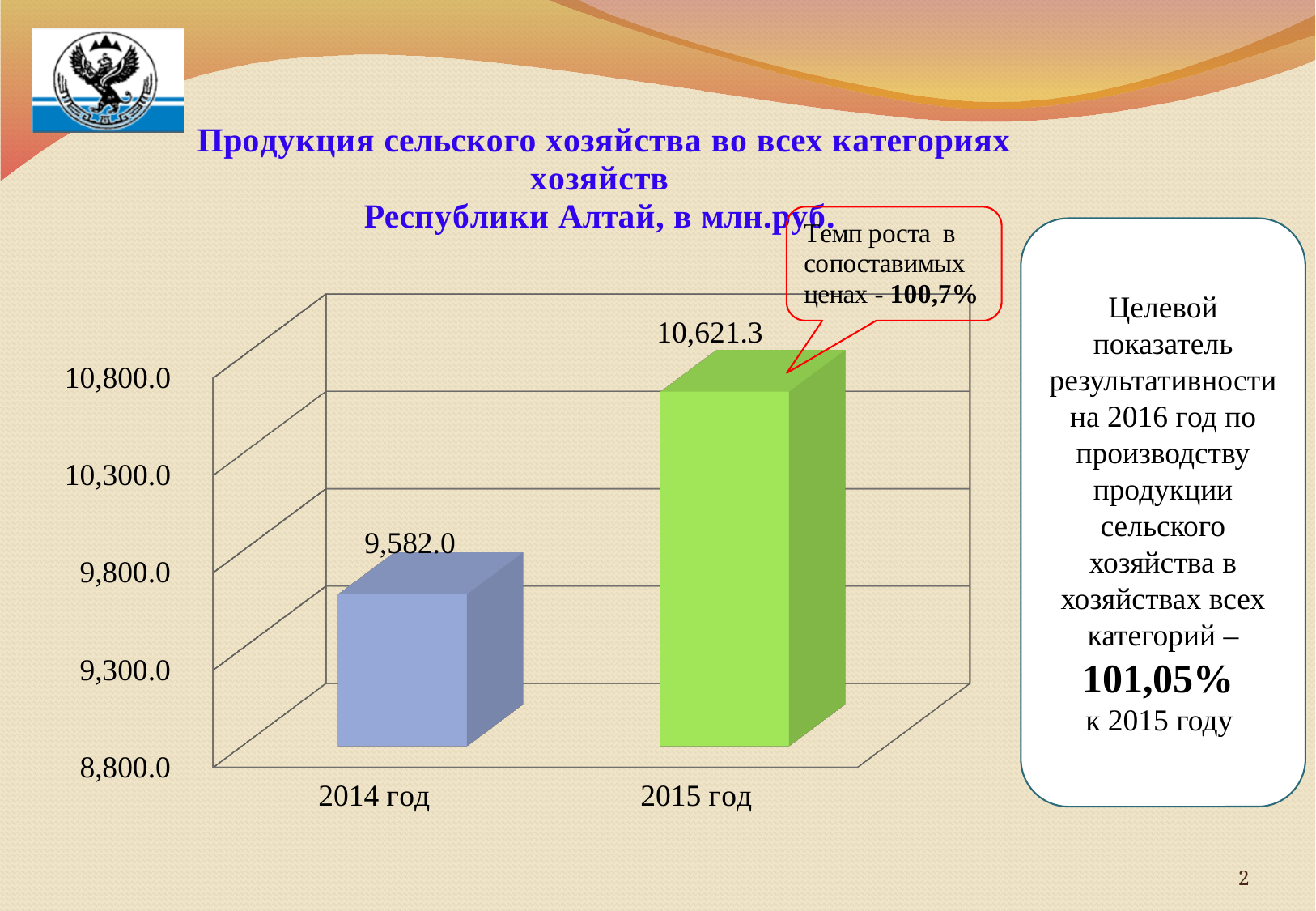

[unsupported chart]

#

Целевой показатель результативности на 2016 год по производству продукции сельского хозяйства в хозяйствах всех категорий – 101,05%
к 2015 году
2